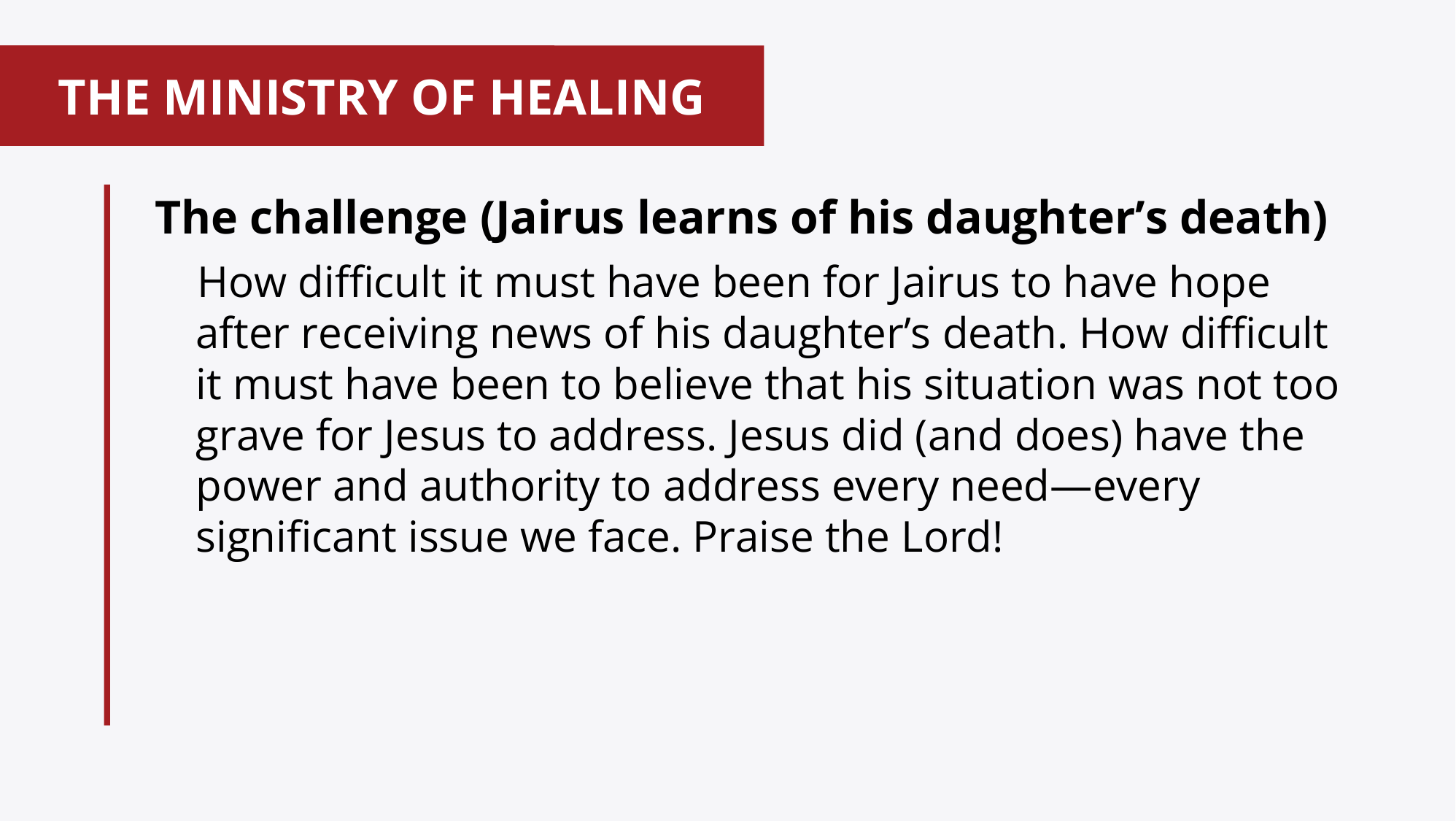

# THE MINISTRY OF HEALING
The challenge (Jairus learns of his daughter’s death)

How difficult it must have been for Jairus to have hope after receiving news of his daughter’s death. How difficult it must have been to believe that his situation was not too grave for Jesus to address. Jesus did (and does) have the power and authority to address every need—every significant issue we face. Praise the Lord!